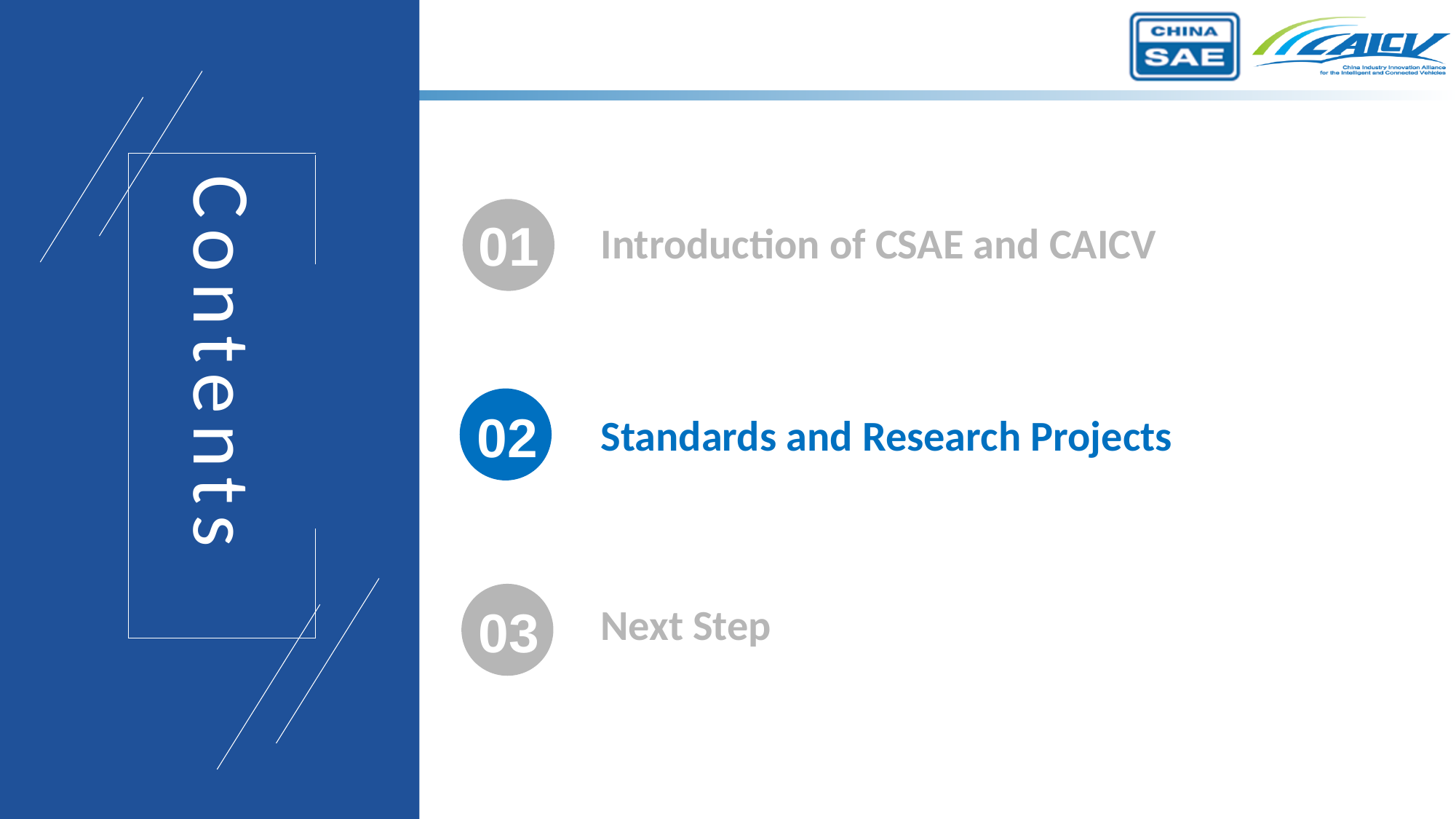

Contents

01
Introduction of CSAE and CAICV

02
Standards and Research Projects

03
Next Step